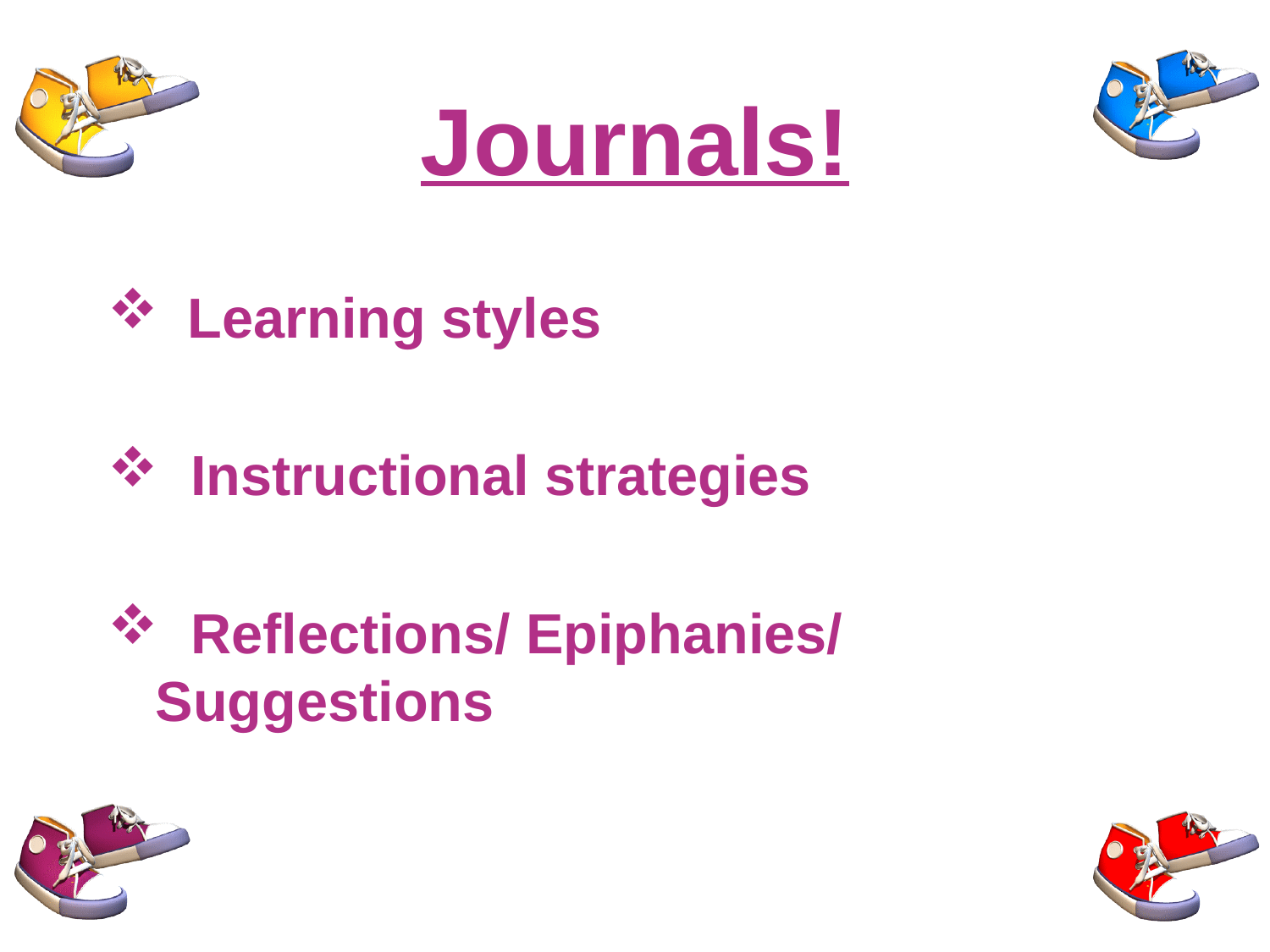

# Journals!
  Learning styles

  Instructional strategies

  Reflections/ Epiphanies/ 	Suggestions